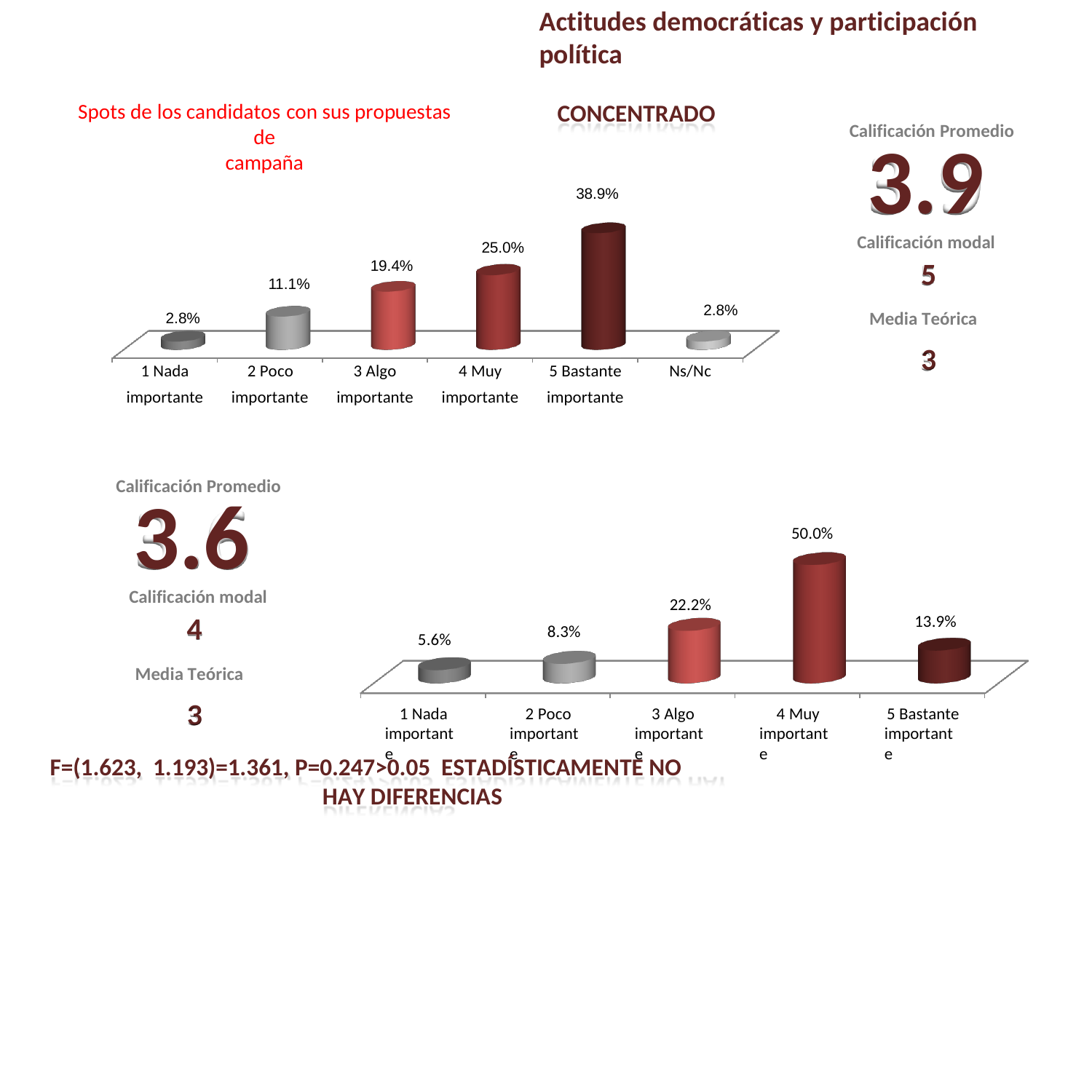

Actitudes democráticas y participación política
CONCENTRADO
Spots de los candidatos con sus propuestas de
campaña

Calificación Promedio
3.9
Calificación modal
5

Media Teórica

3

38.9%

25.0%

19.4%
11.1%
2.8%
2.8%

| 1 Nada | 2 Poco | 3 Algo | 4 Muy | 5 Bastante | Ns/Nc |
| --- | --- | --- | --- | --- | --- |
| importante | importante | importante | importante | importante |  |

Calificación Promedio
3.6
Calificación modal

50.0%
22.2%

4

Media Teórica
13.9%
8.3%
5.6%

3
1 Nada importante
2 Poco importante
3 Algo importante
4 Muy importante
5 Bastante importante
F=(1.623,  1.193)=1.361, P=0.247>0.05  ESTADÍSTICAMENTE NO HAY DIFERENCIAS